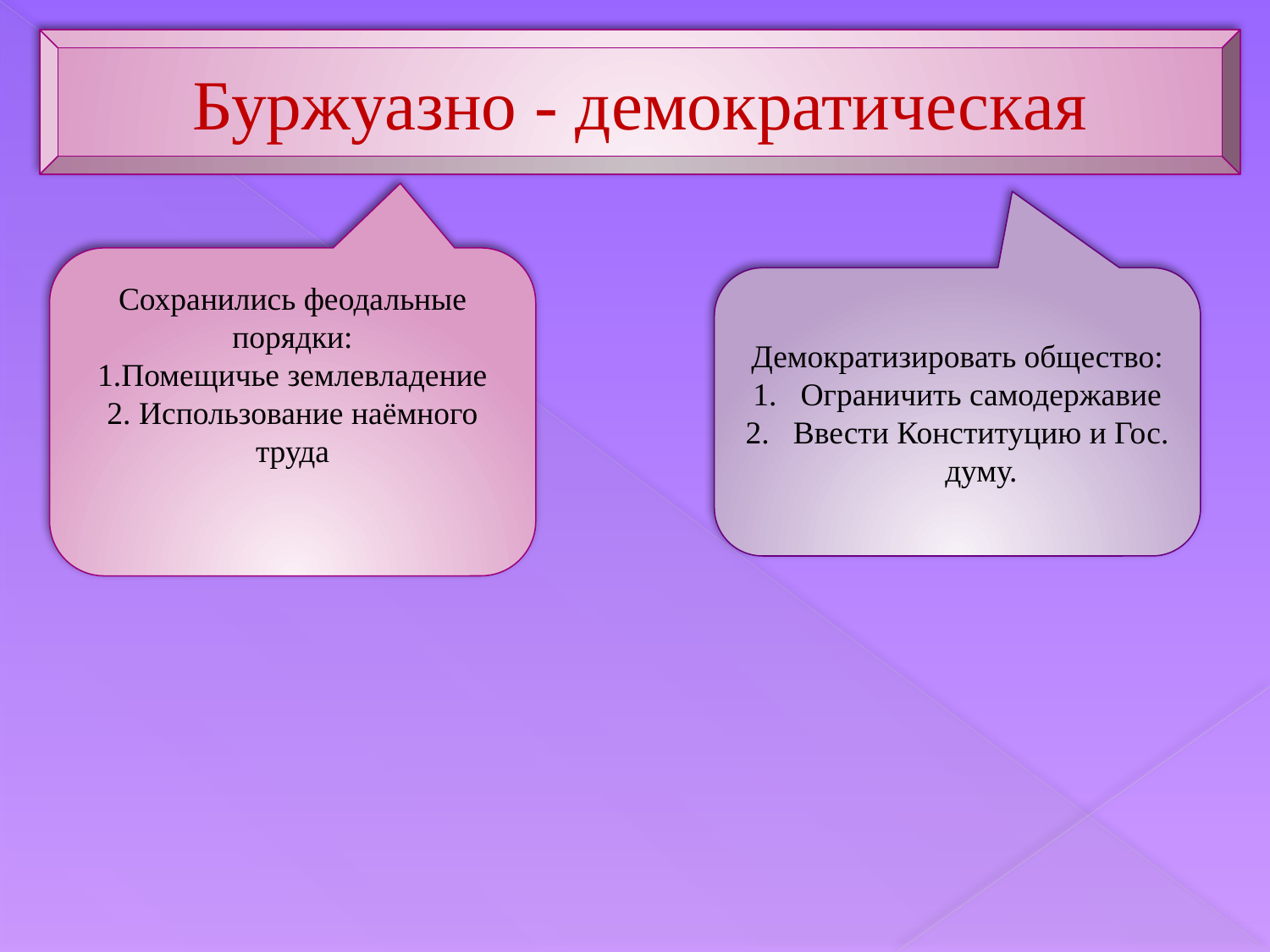

Буржуазно - демократическая
Сохранились феодальные порядки:
1.Помещичье землевладение
2. Использование наёмного труда

Демократизировать общество:
Ограничить самодержавие
Ввести Конституцию и Гос. думу.